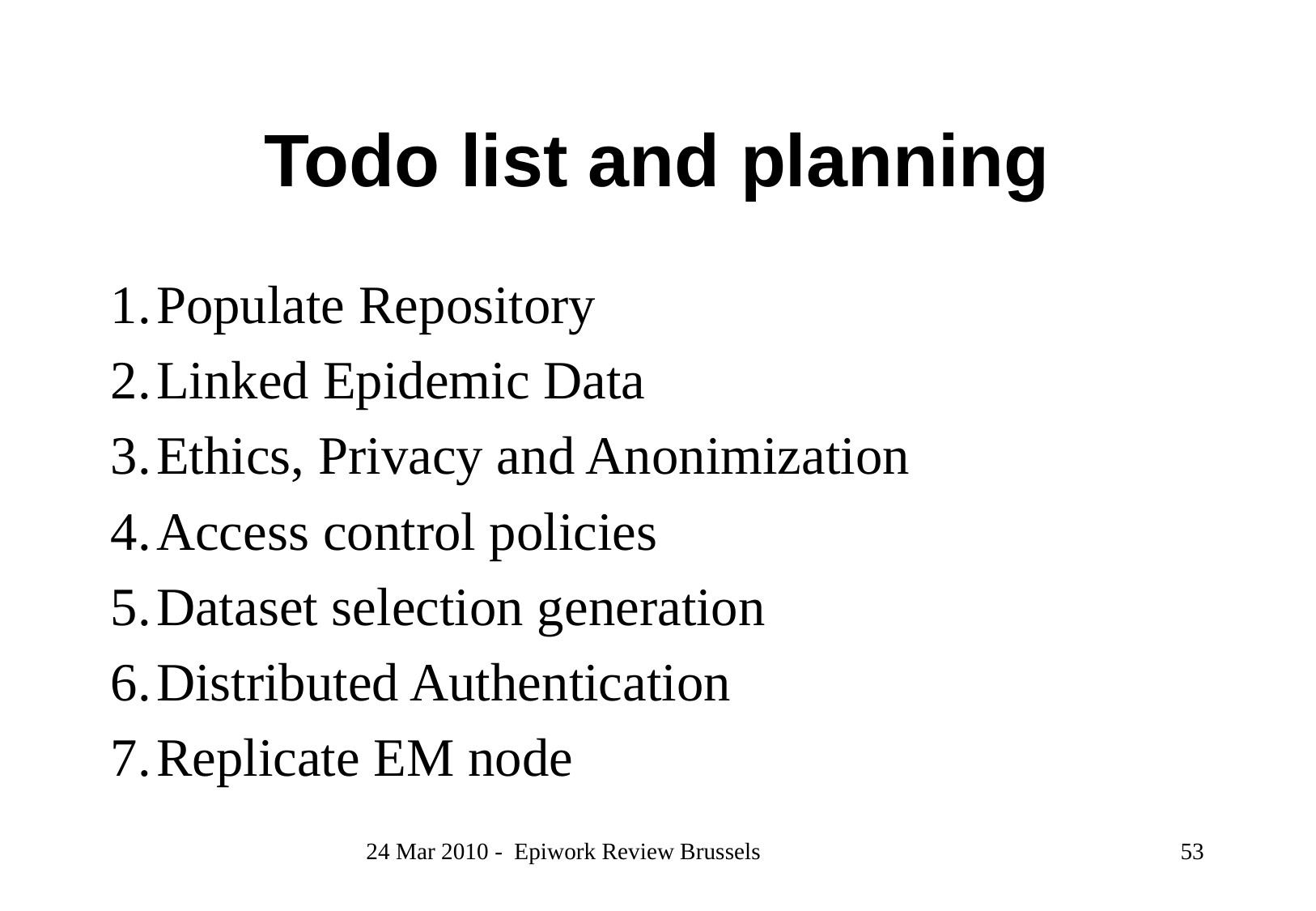

# Todo list and planning
Populate Repository
Linked Epidemic Data
Ethics, Privacy and Anonimization
Access control policies
Dataset selection generation
Distributed Authentication
Replicate EM node

24 Mar 2010 -  Epiwork Review Brussels
53